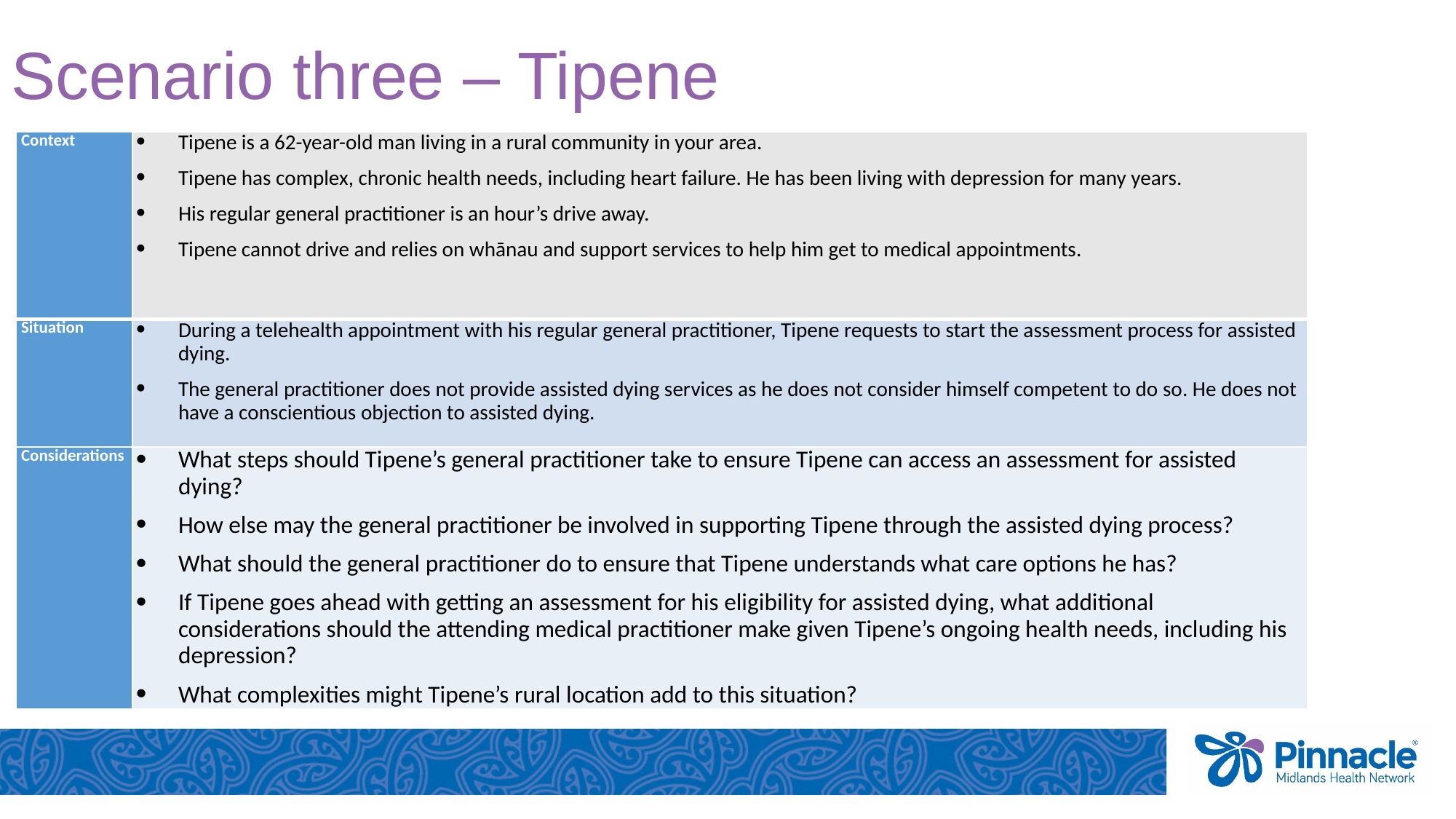

# Scenario three – Tipene
| Context | Tipene is a 62-year-old man living in a rural community in your area. Tipene has complex, chronic health needs, including heart failure. He has been living with depression for many years. His regular general practitioner is an hour’s drive away. Tipene cannot drive and relies on whānau and support services to help him get to medical appointments. |
| --- | --- |
| Situation | During a telehealth appointment with his regular general practitioner, Tipene requests to start the assessment process for assisted dying. The general practitioner does not provide assisted dying services as he does not consider himself competent to do so. He does not have a conscientious objection to assisted dying. |
| Considerations | What steps should Tipene’s general practitioner take to ensure Tipene can access an assessment for assisted dying? How else may the general practitioner be involved in supporting Tipene through the assisted dying process? What should the general practitioner do to ensure that Tipene understands what care options he has? If Tipene goes ahead with getting an assessment for his eligibility for assisted dying, what additional considerations should the attending medical practitioner make given Tipene’s ongoing health needs, including his depression? What complexities might Tipene’s rural location add to this situation? |